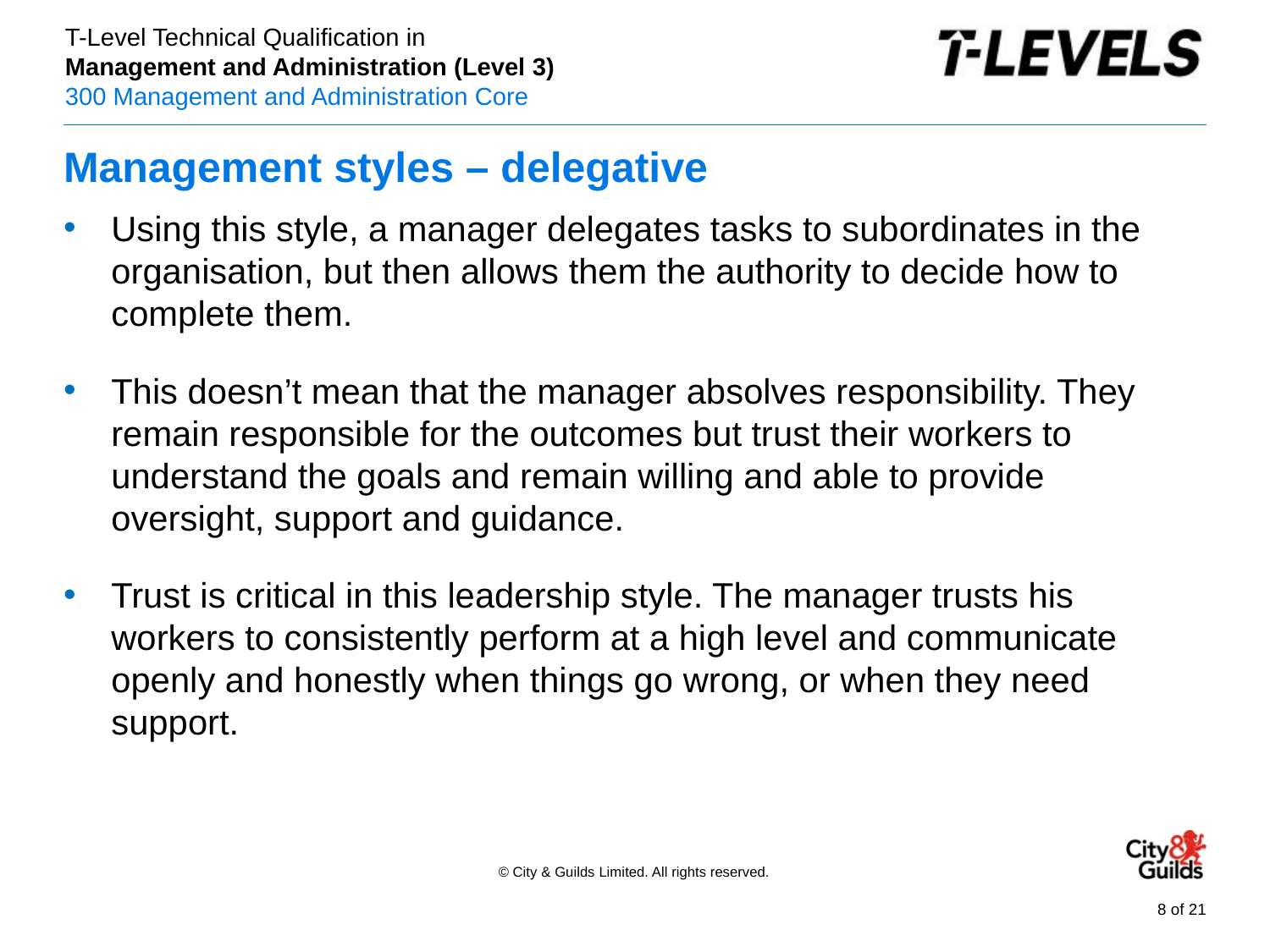

# Management styles – delegative
Using this style, a manager delegates tasks to subordinates in the organisation, but then allows them the authority to decide how to complete them.
This doesn’t mean that the manager absolves responsibility. They remain responsible for the outcomes but trust their workers to understand the goals and remain willing and able to provide oversight, support and guidance.
Trust is critical in this leadership style. The manager trusts his workers to consistently perform at a high level and communicate openly and honestly when things go wrong, or when they need support.